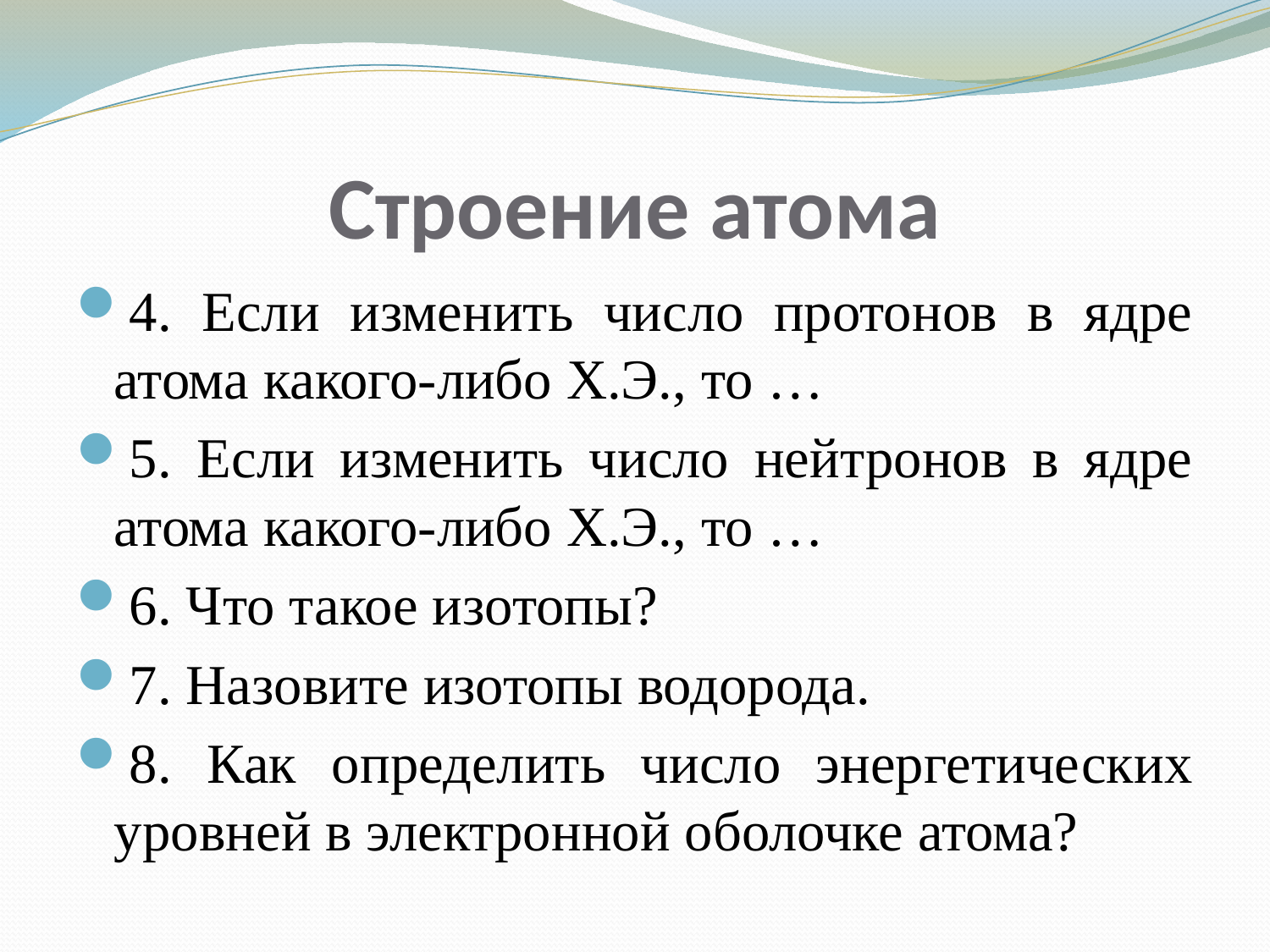

# Строение атома
4. Если изменить число протонов в ядре атома какого-либо Х.Э., то …
5. Если изменить число нейтронов в ядре атома какого-либо Х.Э., то …
6. Что такое изотопы?
7. Назовите изотопы водорода.
8. Как определить число энергетических уровней в электронной оболочке атома?